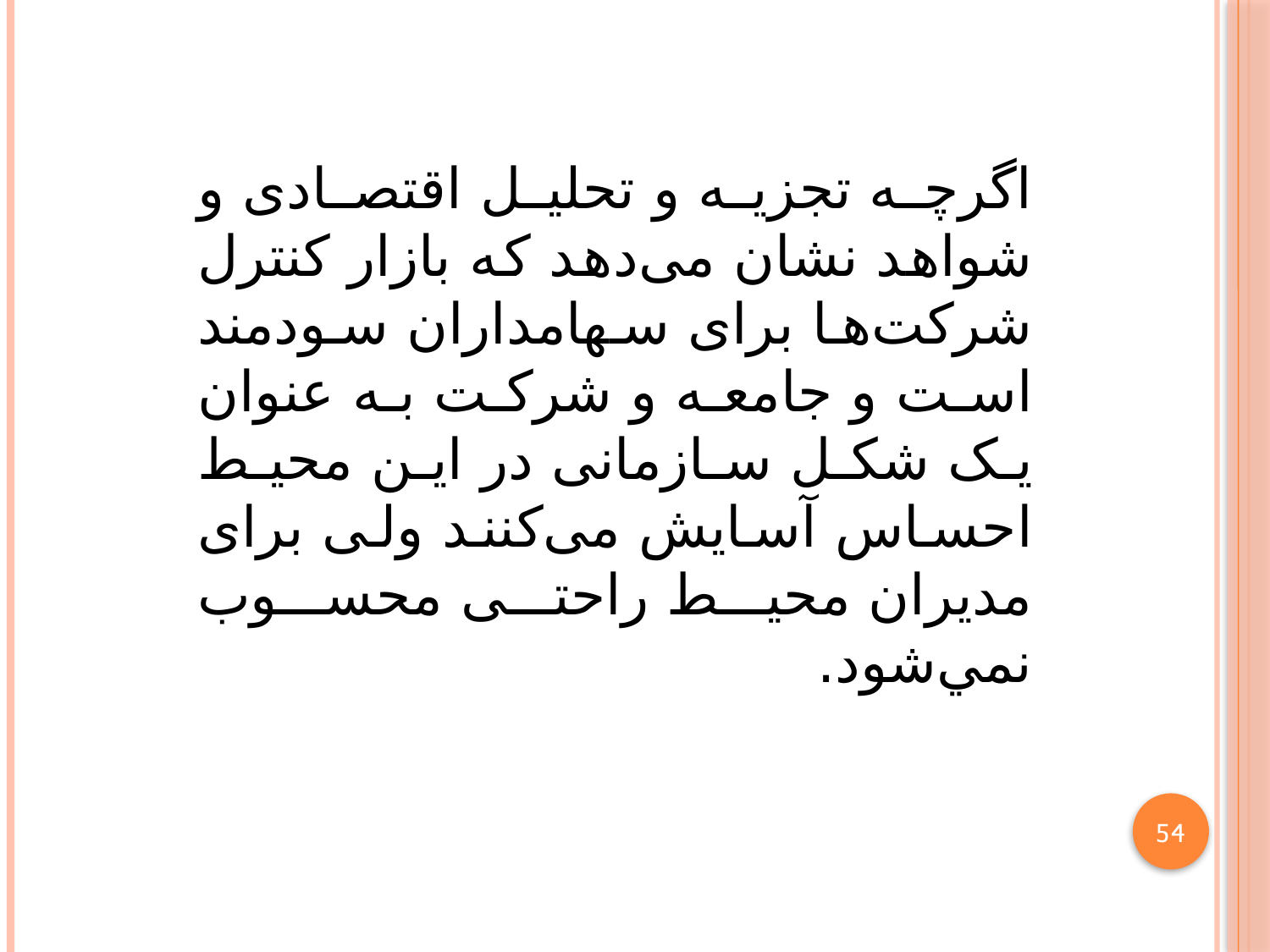

اگرچه تجزیه و تحلیل اقتصادی و شواهد نشان می‌دهد که بازار کنترل شرکت‌ها برای سهامداران سودمند است و جامعه و شرکت به عنوان یک شکل سازمانی در این محیط احساس آسایش می‌کنند ولی برای مدیران محیط راحتی محسوب نمي‌شود.
54